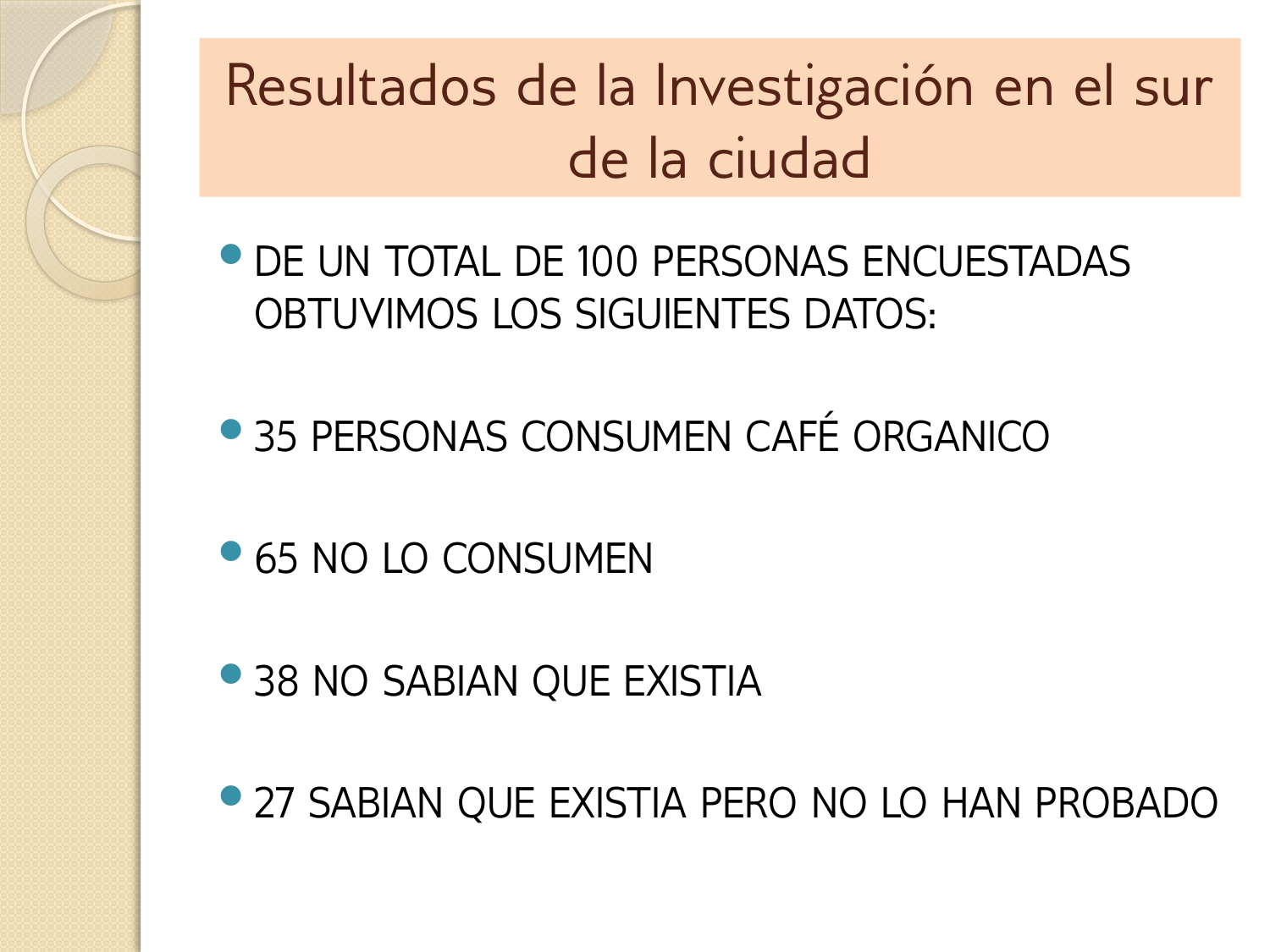

# Resultados de la Investigación en el sur de la ciudad
DE UN TOTAL DE 100 PERSONAS ENCUESTADAS OBTUVIMOS LOS SIGUIENTES DATOS:

35 PERSONAS CONSUMEN CAFÉ ORGANICO

65 NO LO CONSUMEN

38 NO SABIAN QUE EXISTIA

27 SABIAN QUE EXISTIA PERO NO LO HAN PROBADO